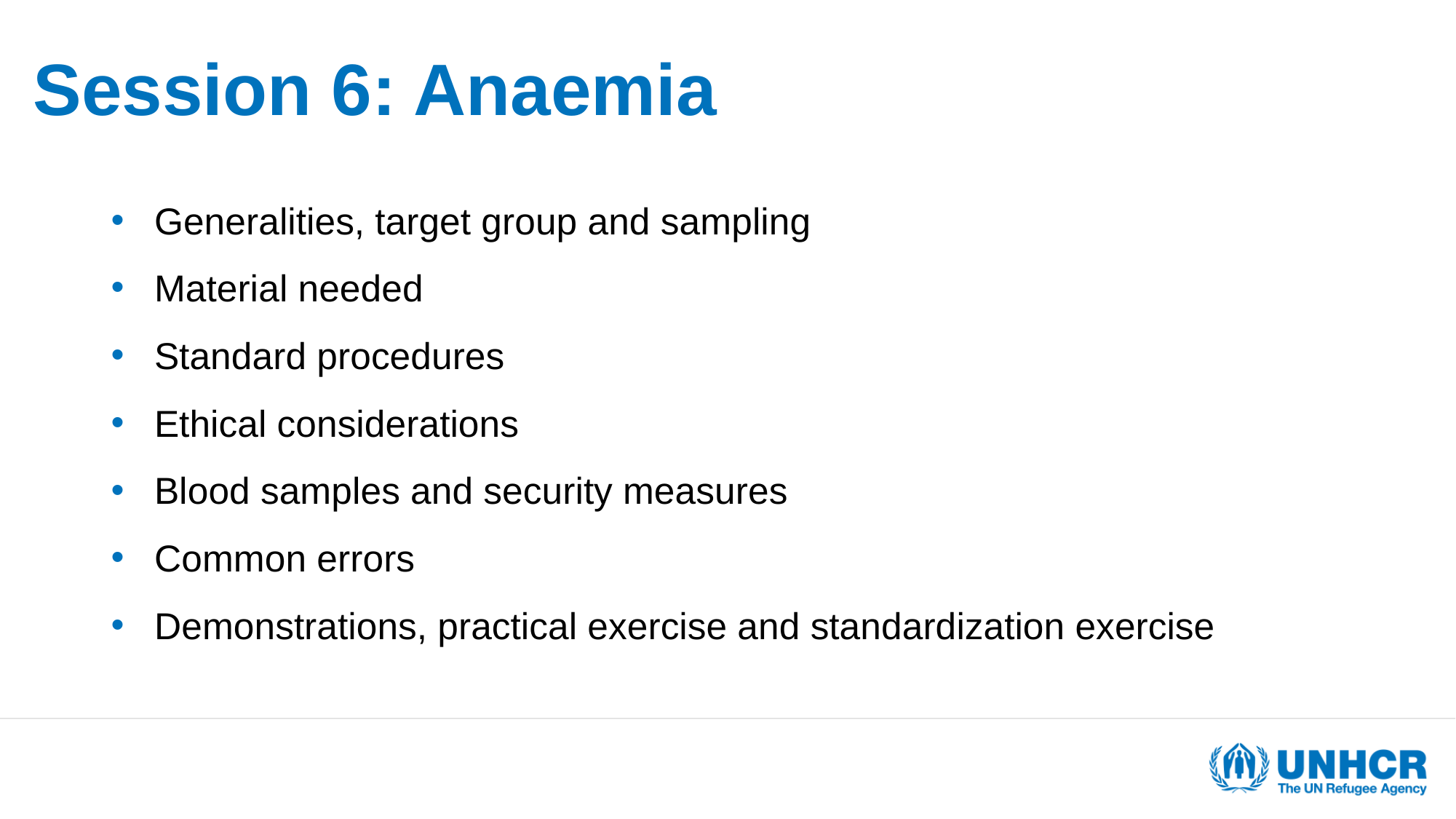

# Session 6: Anaemia
Generalities, target group and sampling
Material needed
Standard procedures
Ethical considerations
Blood samples and security measures
Common errors
Demonstrations, practical exercise and standardization exercise